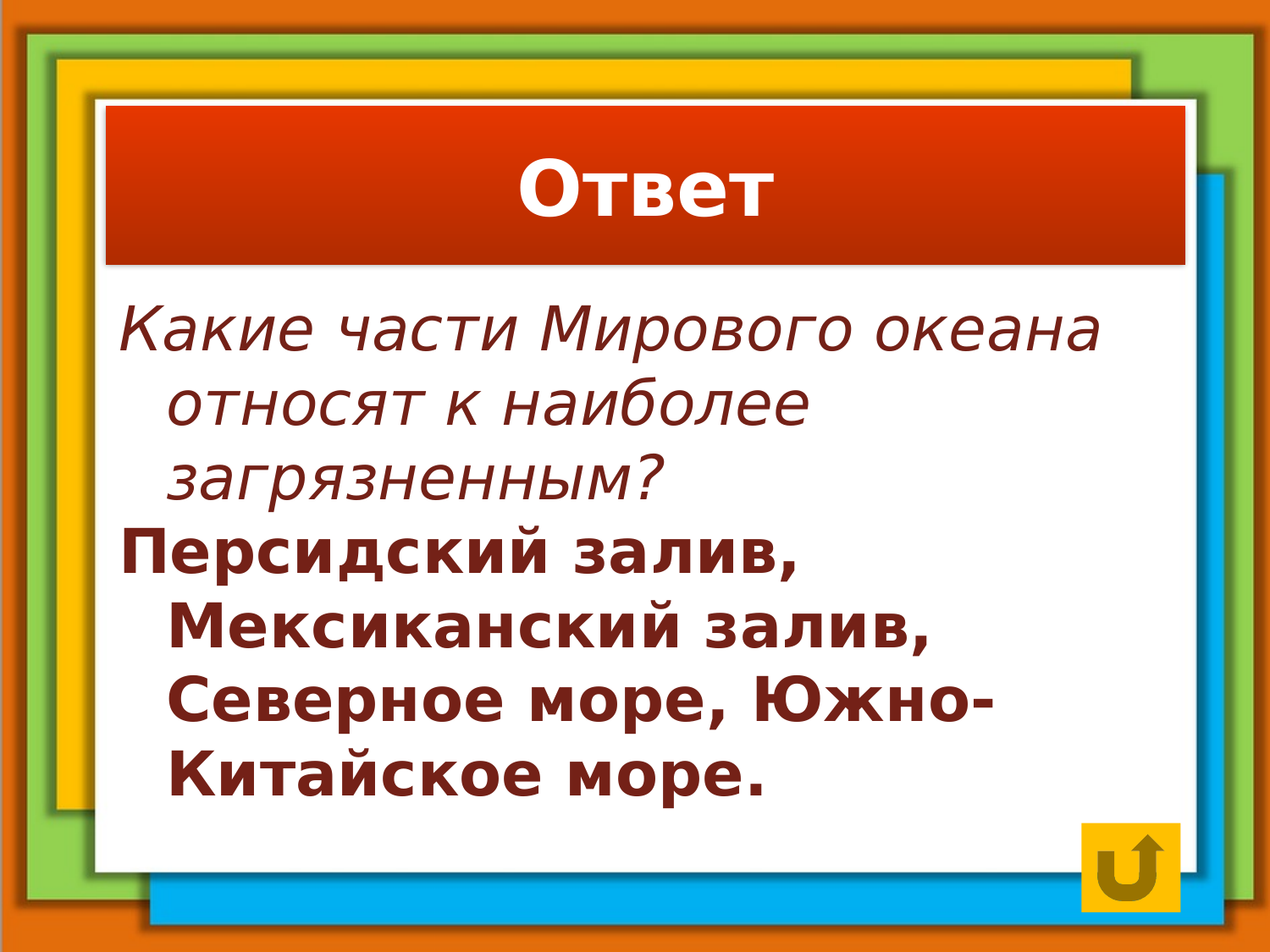

# Ответ
Какие части Мирового океана относят к наиболее загрязненным?
Персидский залив, Мексиканский залив, Северное море, Южно-Китайское море.